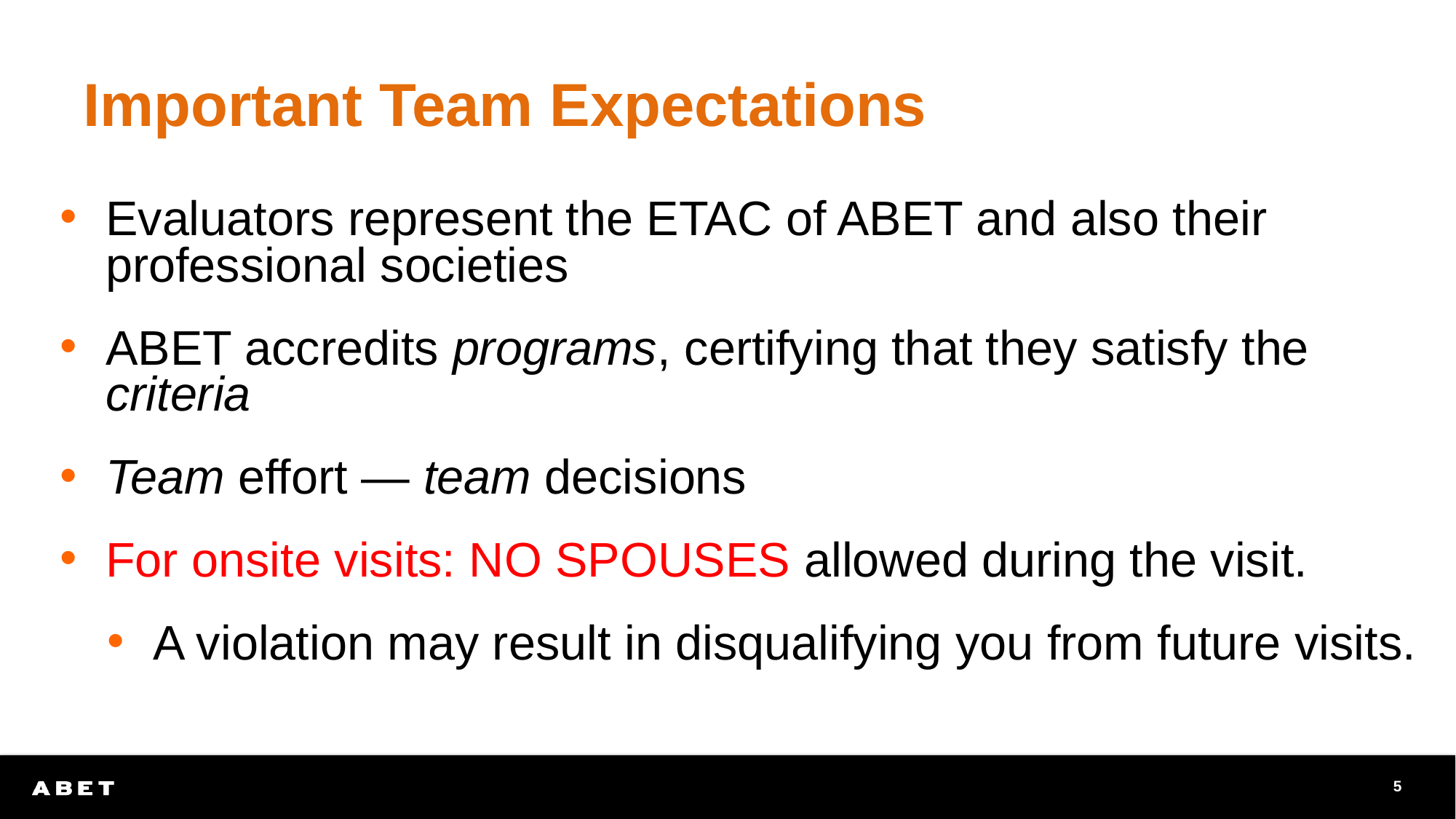

# Important Team Expectations
Evaluators represent the ETAC of ABET and also their professional societies
ABET accredits programs, certifying that they satisfy the criteria
Team effort — team decisions
For onsite visits: NO SPOUSES allowed during the visit.
A violation may result in disqualifying you from future visits.